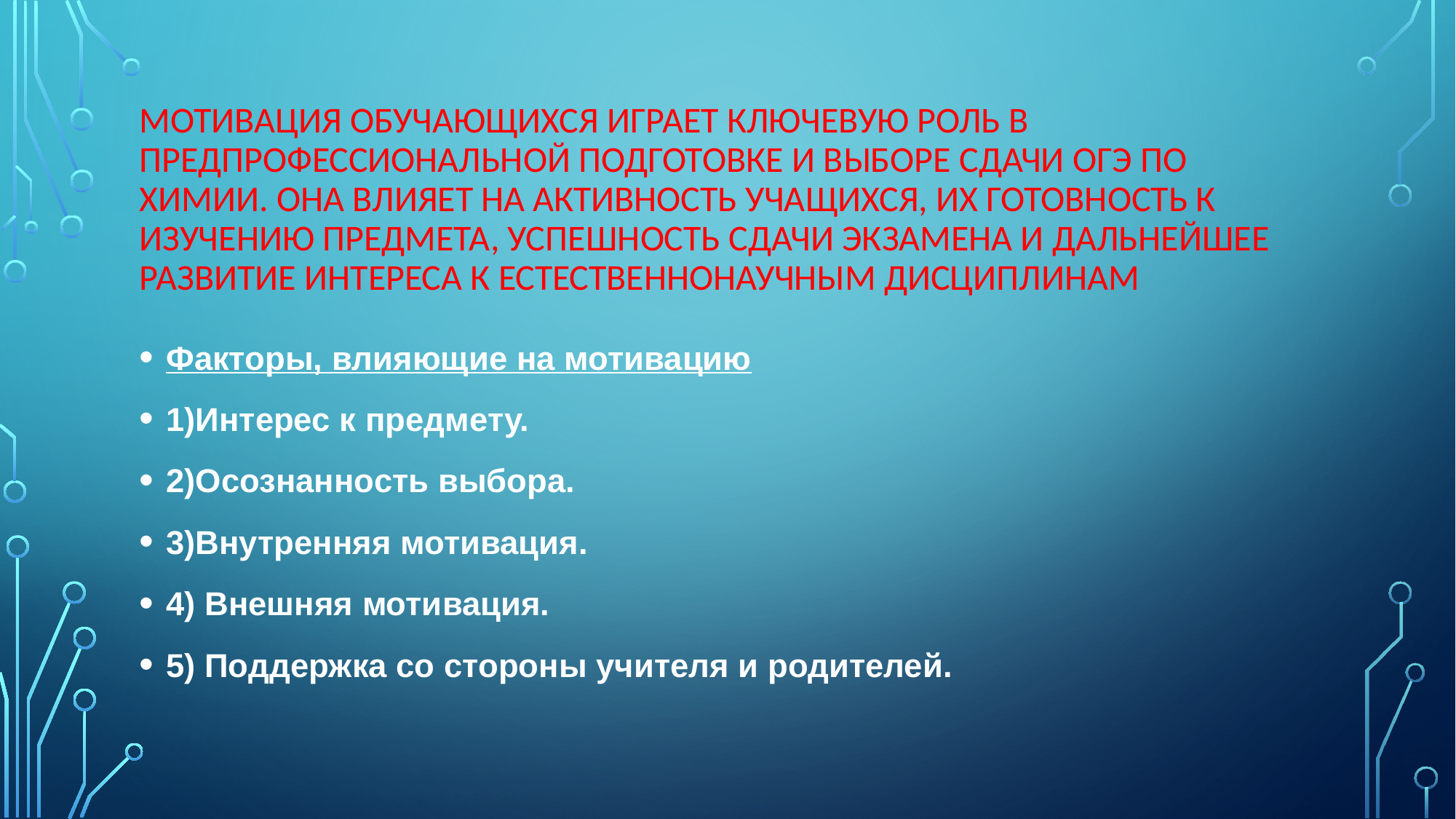

# Мотивация обучающихся играет ключевую роль в предпрофессиональной подготовке и выборе сдачи ОГЭ по химии. Она влияет на активность учащихся, их готовность к изучению предмета, успешность сдачи экзамена и дальнейшее развитие интереса к естественнонаучным дисциплинам
Факторы, влияющие на мотивацию
1)Интерес к предмету.
2)Осознанность выбора.
3)Внутренняя мотивация.
4) Внешняя мотивация.
5) Поддержка со стороны учителя и родителей.